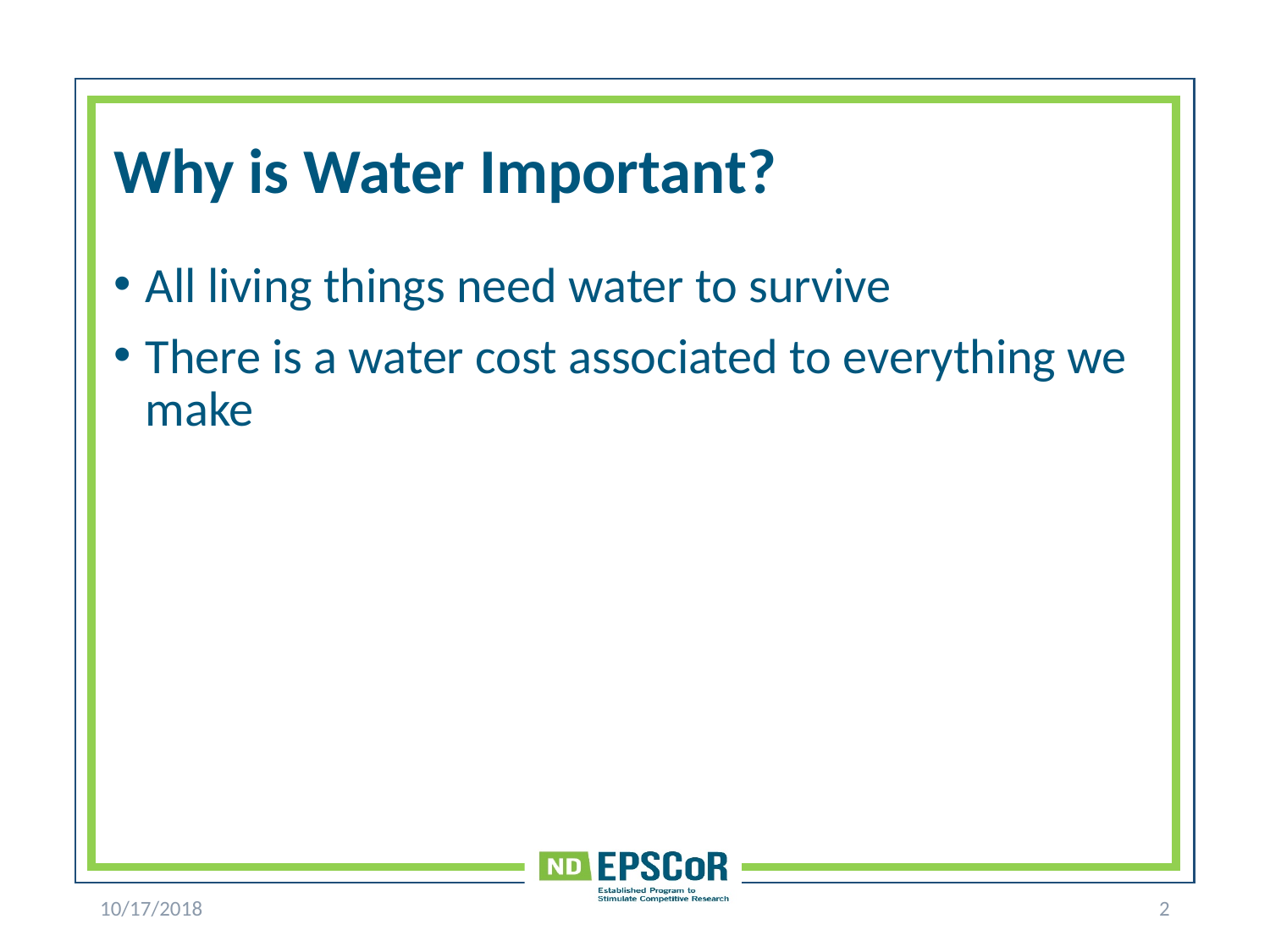

# Why is Water Important?
All living things need water to survive
There is a water cost associated to everything we make
10/17/2018
2